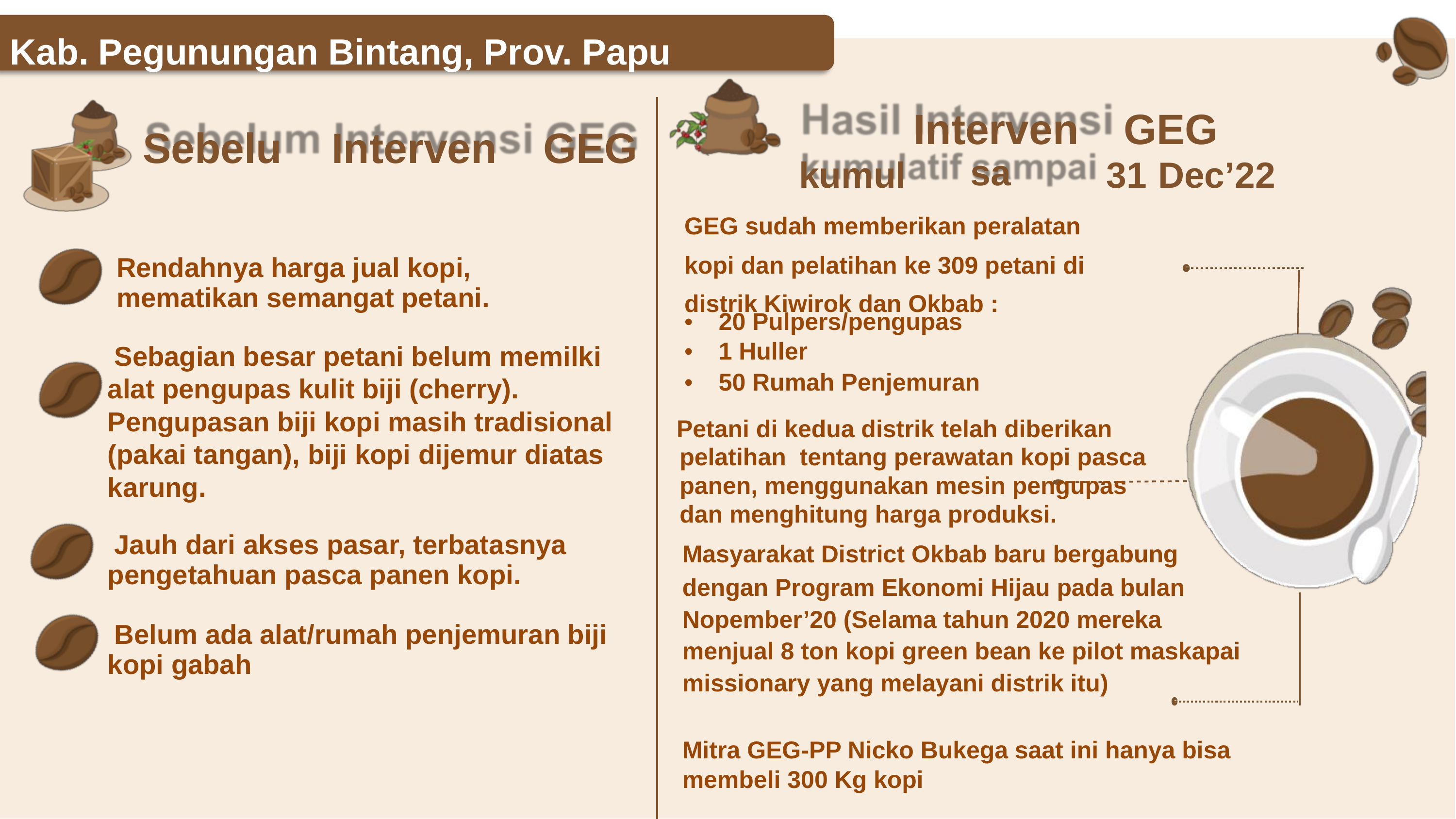

Kab.
Pegunungan Bintang, Prov. Papu

Hasil

si

m

si

Interven
sa
GEG

Sebelu
Interven
GEG

atif

mpai
Dec’22
kumul
31
GEG sudah memberikan peralatan
kopi dan pelatihan ke 309 petani di distrik Kiwirok dan Okbab :

Rendahnya harga jual kopi,
mematikan semangat petani.

•
•
•
20 Pulpers/pengupas
1 Huller
50 Rumah Penjemuran
Sebagian besar petani belum memilki
alat pengupas kulit biji (cherry). Pengupasan biji kopi masih tradisional (pakai tangan), biji kopi dijemur diatas karung.

Petani di kedua distrik telah diberikan
pelatihan  tentang perawatan kopi pasca panen, menggunakan mesin pengupas dan menghitung harga produksi.
Masyarakat District Okbab baru bergabung

Jauh dari akses pasar, terbatasnya
pengetahuan pasca panen kopi.
dengan Program Ekonomi Hijau pada bulan

Nopember’20 (Selama tahun 2020 mereka
Belum ada alat/rumah penjemuran biji
kopi gabah
menjual 8 ton kopi green bean ke pilot maskapai
missionary yang melayani distrik itu)

Mitra GEG-PP Nicko Bukega saat ini hanya bisa
membeli 300 Kg kopi